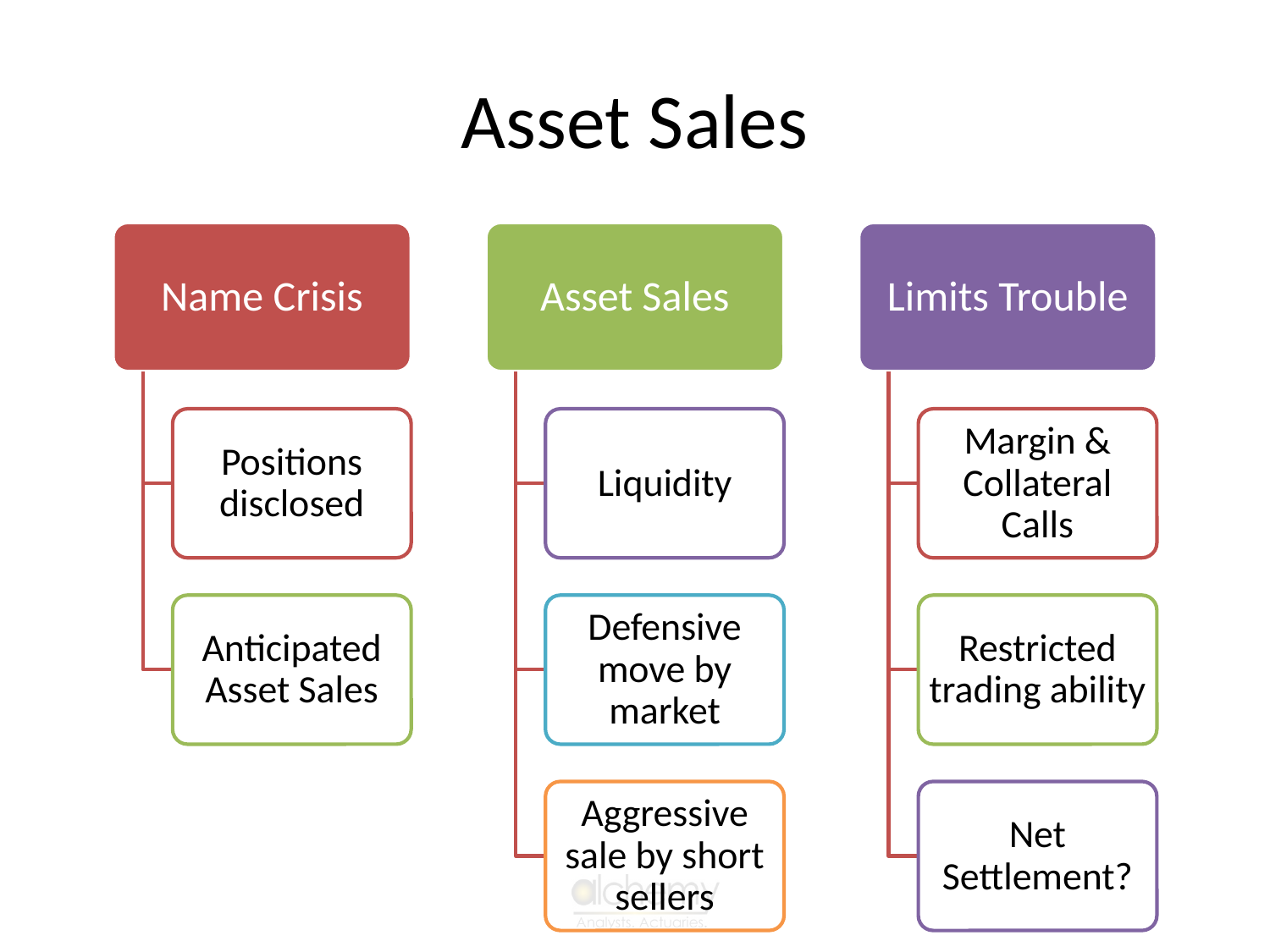

# Asset Sales
Name Crisis
Positions disclosed
Anticipated Asset Sales
Asset Sales
Liquidity
Defensive move by market
Aggressive sale by short sellers
Limits Trouble
Margin & Collateral Calls
Restricted trading ability
Net Settlement?